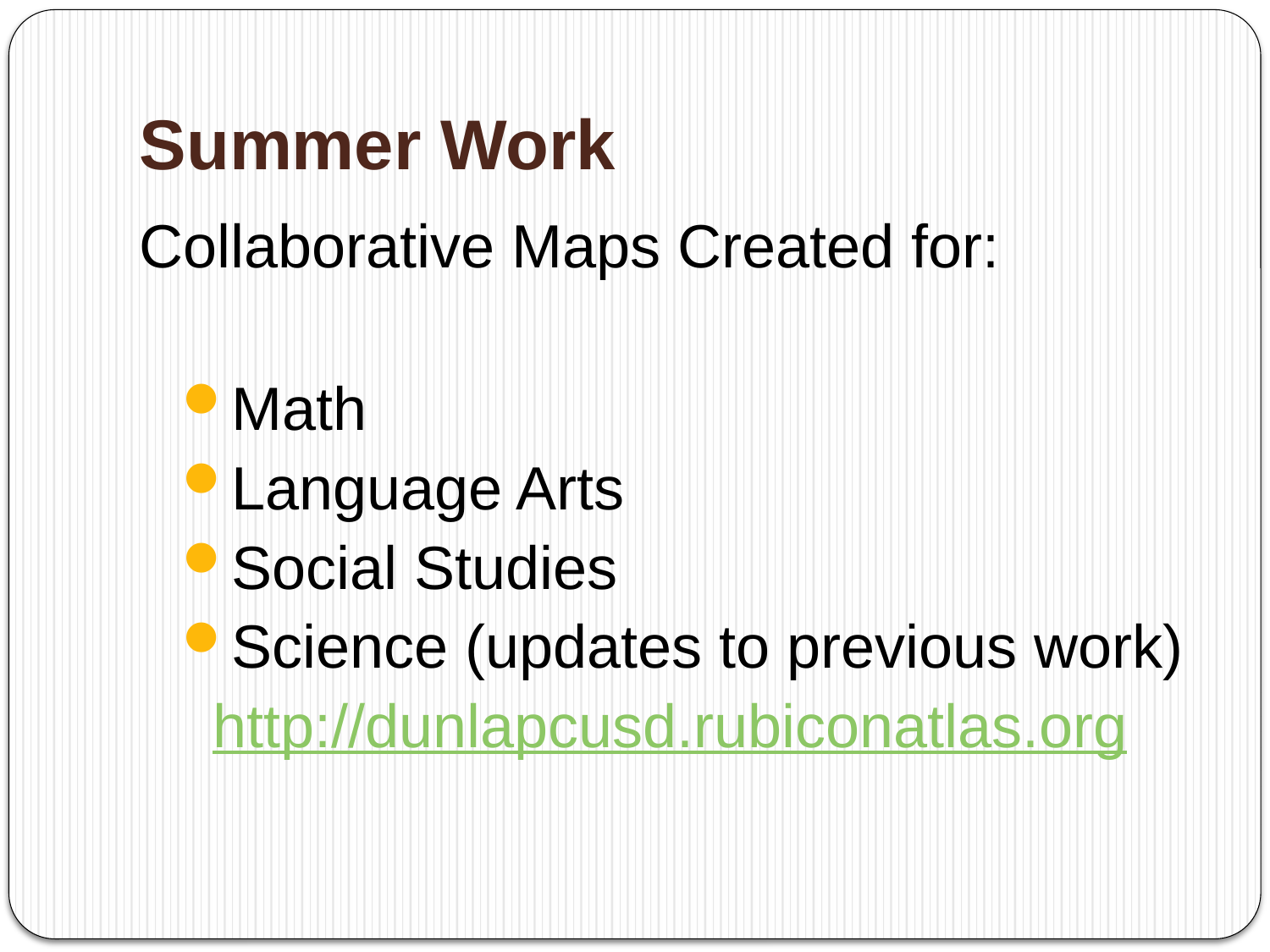

# Summer Work
Collaborative Maps Created for:

Math
Language Arts
Social Studies
Science (updates to previous work)
	http://dunlapcusd.rubiconatlas.org